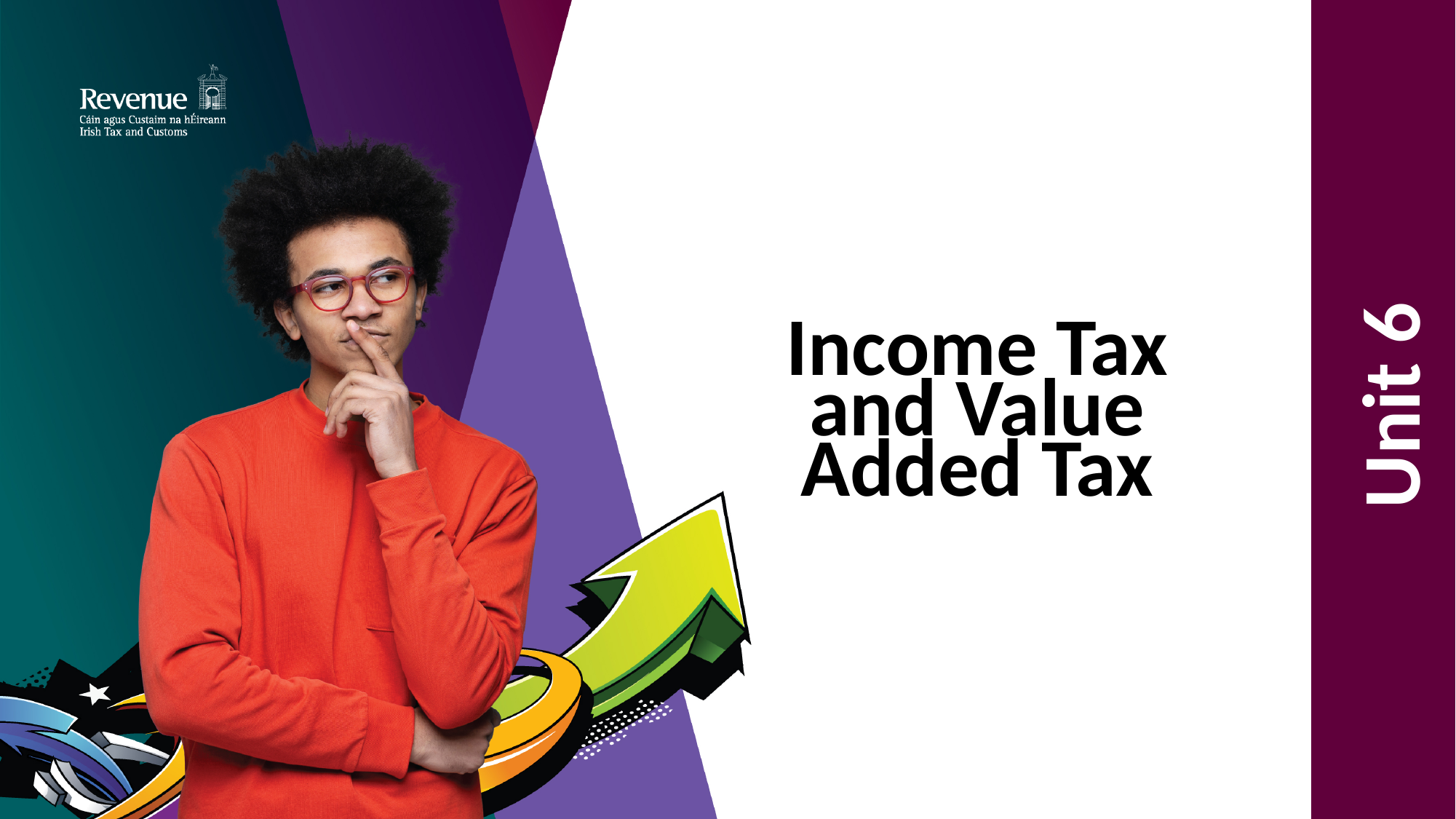

# Income Tax and Value Added Tax
Unit 6